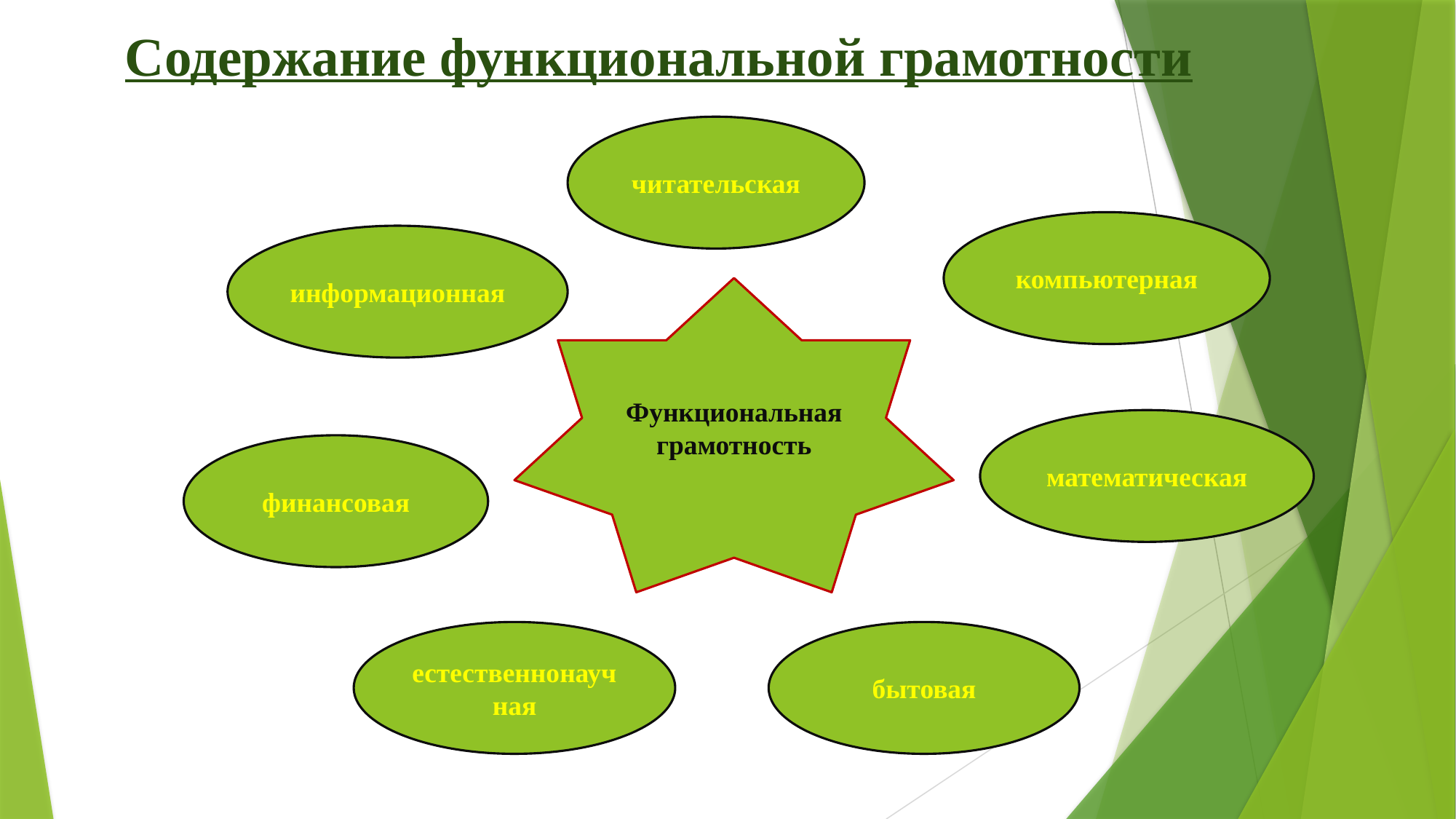

Содержание функциональной грамотности
читательская
компьютерная
информационная
Функциональная грамотность
математическая
финансовая
естественнонаучная
бытовая